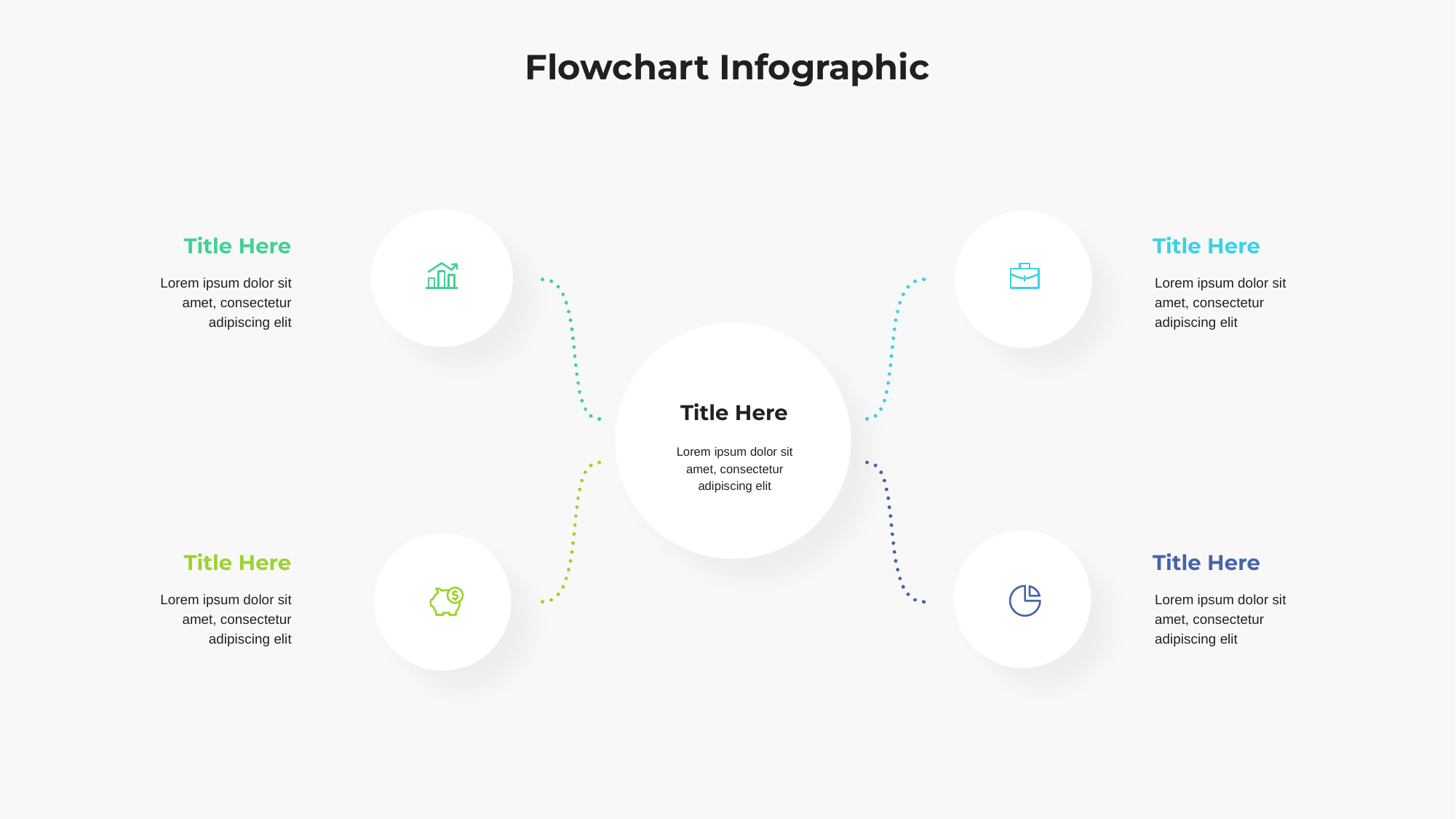

Flowchart Infographic

Title Here
Lorem ipsum dolor sit amet, consectetur adipiscing elit
Title Here
Lorem ipsum dolor sit amet, consectetur adipiscing elit

Title Here
Lorem ipsum dolor sit amet, consectetur adipiscing elit

Title Here
Lorem ipsum dolor sit amet, consectetur adipiscing elit
Title Here
Lorem ipsum dolor sit amet, consectetur adipiscing elit